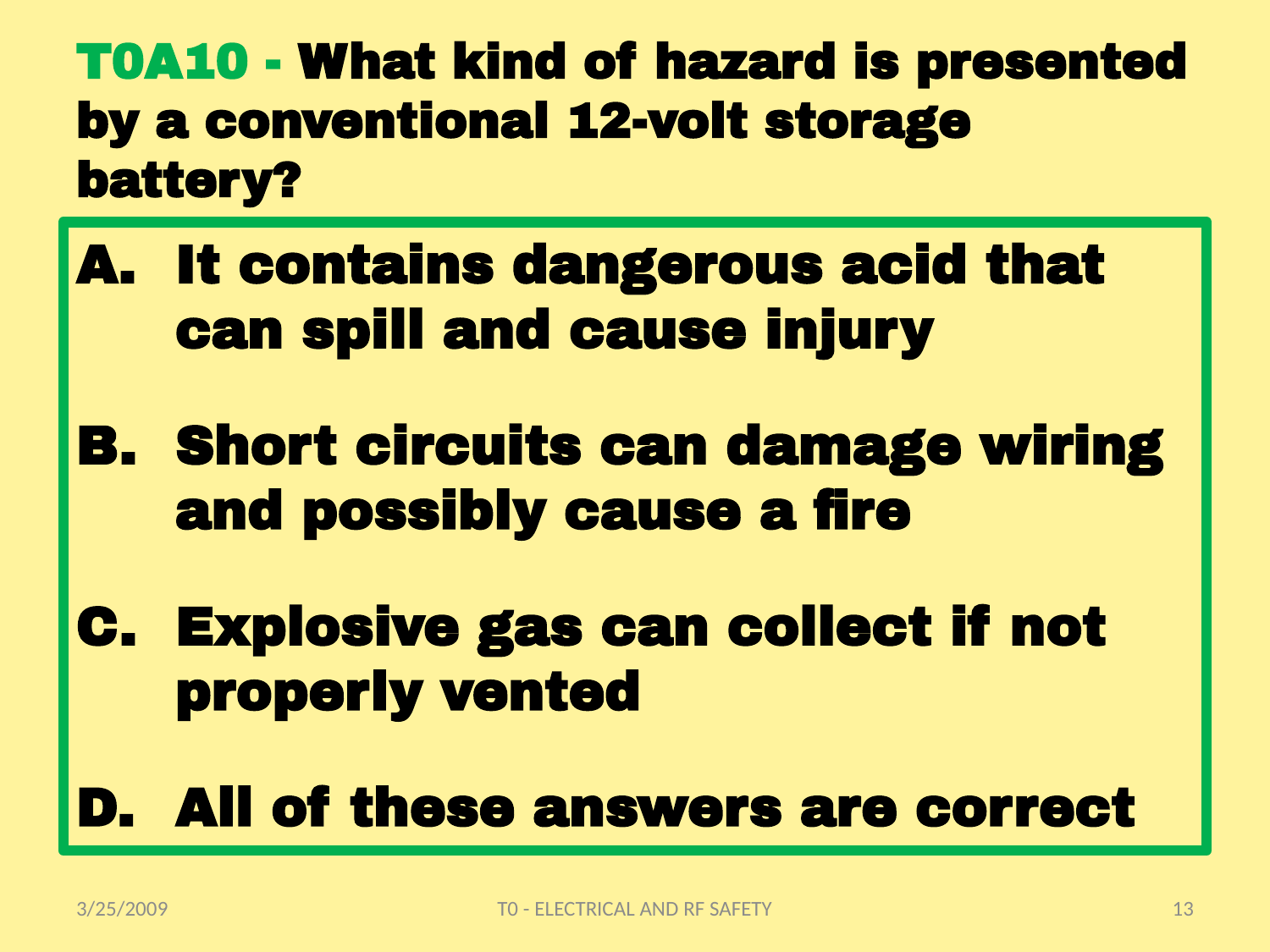

# T0A10 - What kind of hazard is presented by a conventional 12-volt storage battery?
It contains dangerous acid that can spill and cause injury

Short circuits can damage wiring and possibly cause a fire

Explosive gas can collect if not    properly vented

All of these answers are correct
3/25/2009
T0 - ELECTRICAL AND RF SAFETY
13